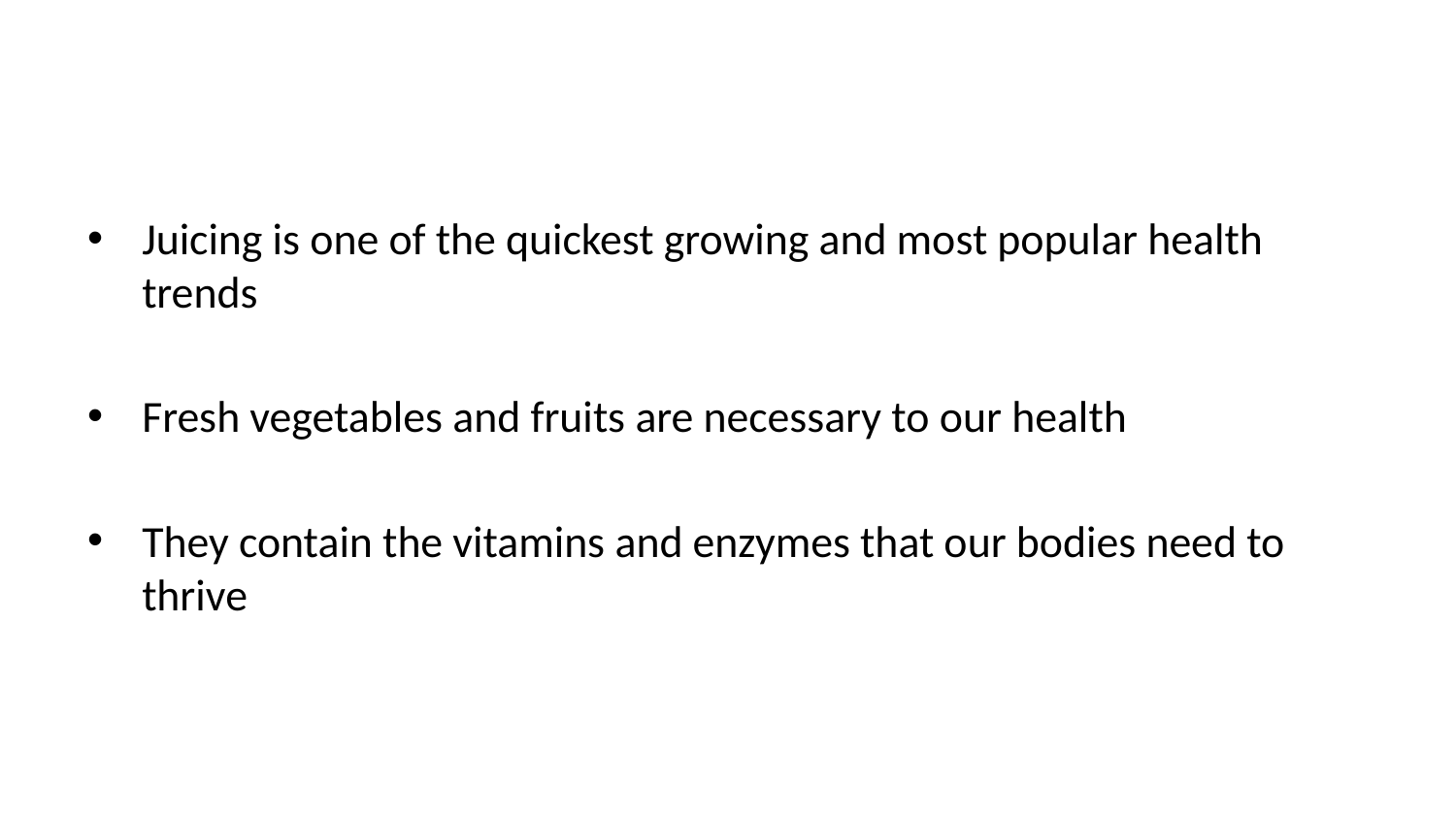

Juicing is one of the quickest growing and most popular health trends

Fresh vegetables and fruits are necessary to our health

They contain the vitamins and enzymes that our bodies need to thrive